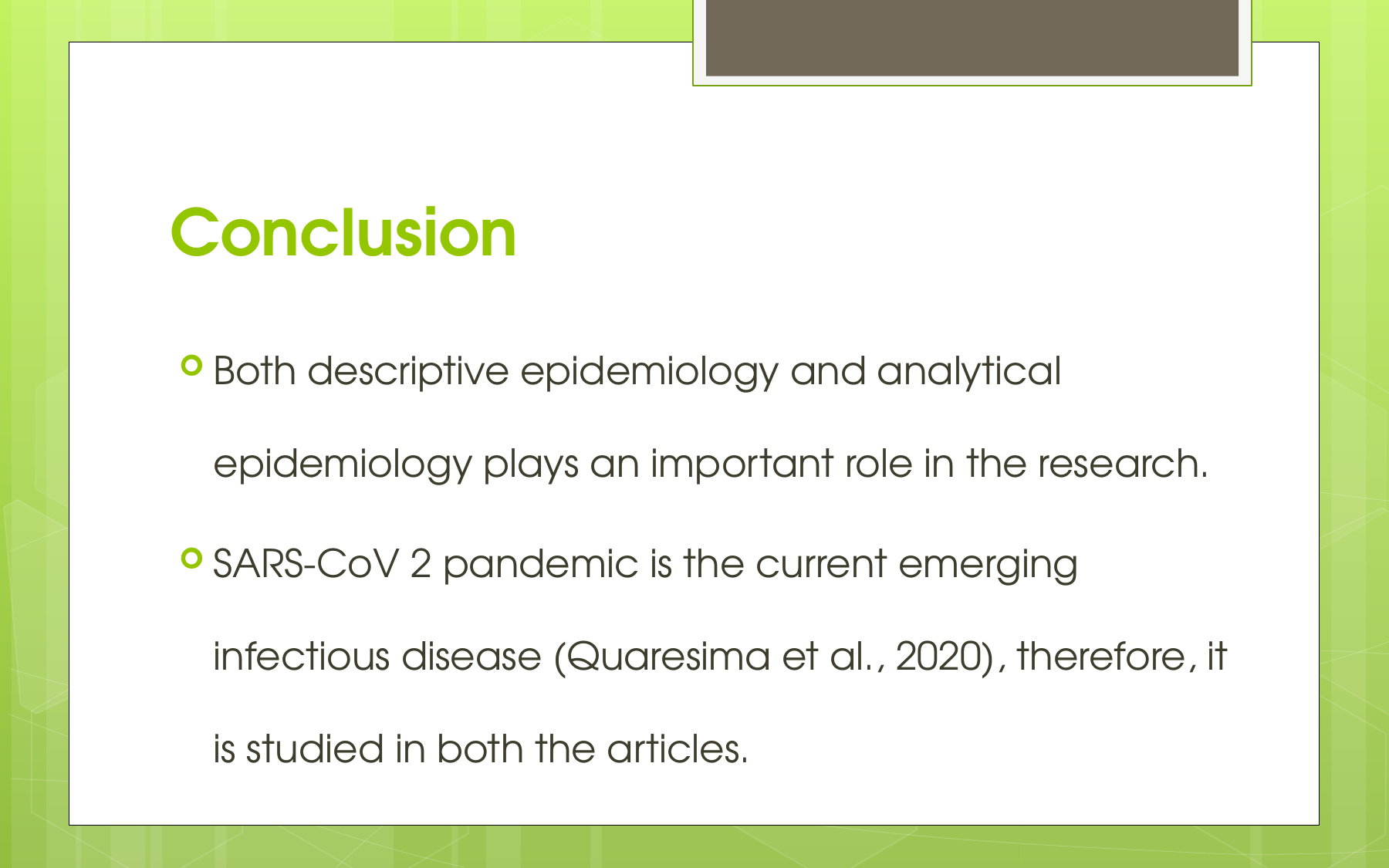

# Conclusion
Both descriptive epidemiology and analytical epidemiology plays an important role in the research.
SARS-CoV 2 pandemic is the current emerging infectious disease (Quaresima et al., 2020), therefore, it is studied in both the articles.